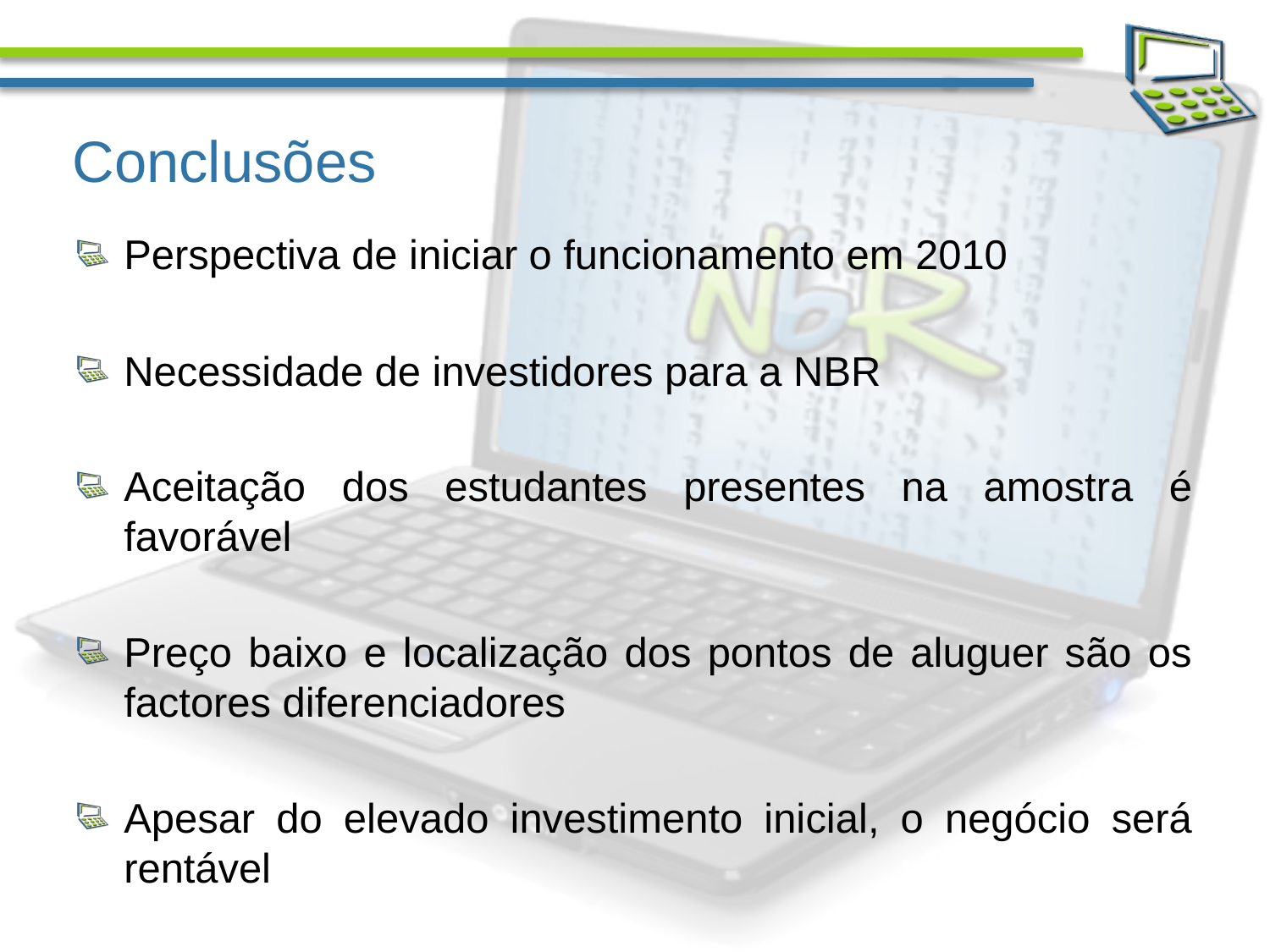

# Conclusões
Perspectiva de iniciar o funcionamento em 2010

Necessidade de investidores para a NBR

Aceitação dos estudantes presentes na amostra é favorável

Preço baixo e localização dos pontos de aluguer são os factores diferenciadores

Apesar do elevado investimento inicial, o negócio será rentável